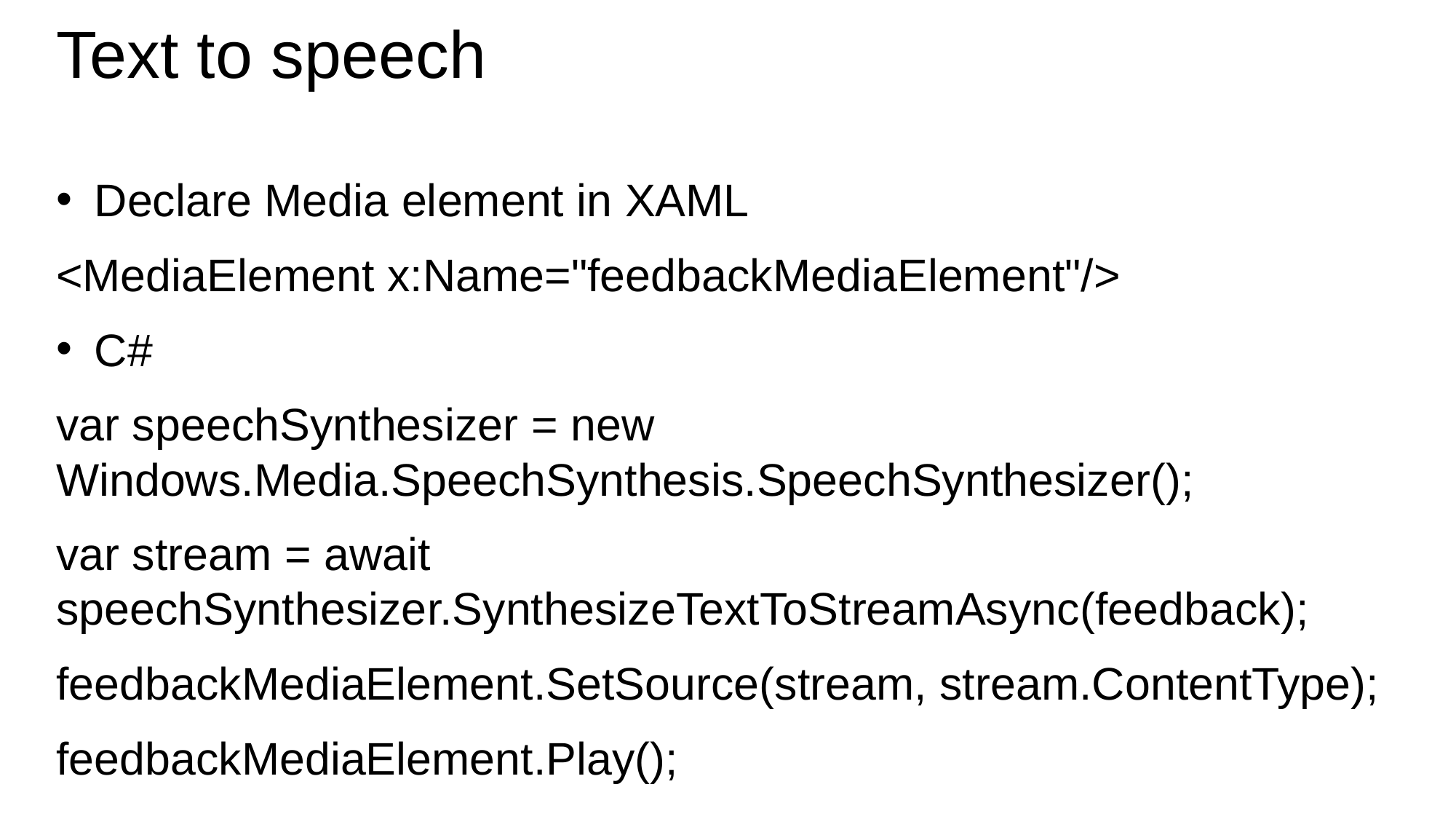

# Text to speech
Declare Media element in XAML
<MediaElement x:Name="feedbackMediaElement"/>
C#
var speechSynthesizer = new Windows.Media.SpeechSynthesis.SpeechSynthesizer();
var stream = await speechSynthesizer.SynthesizeTextToStreamAsync(feedback);
feedbackMediaElement.SetSource(stream, stream.ContentType);
feedbackMediaElement.Play();